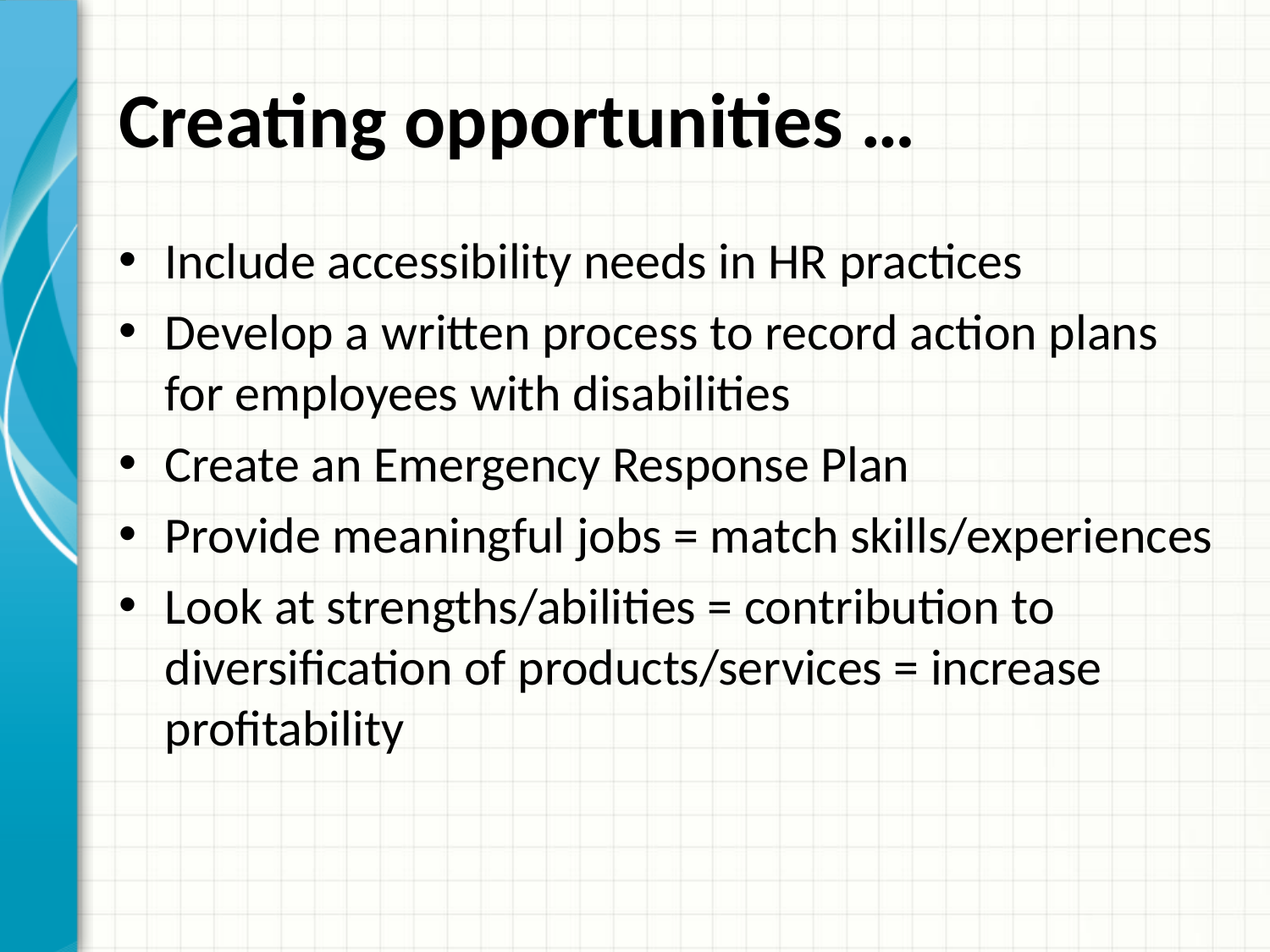

# Creating opportunities …
Include accessibility needs in HR practices
Develop a written process to record action plans for employees with disabilities
Create an Emergency Response Plan
Provide meaningful jobs = match skills/experiences
Look at strengths/abilities = contribution to diversification of products/services = increase profitability